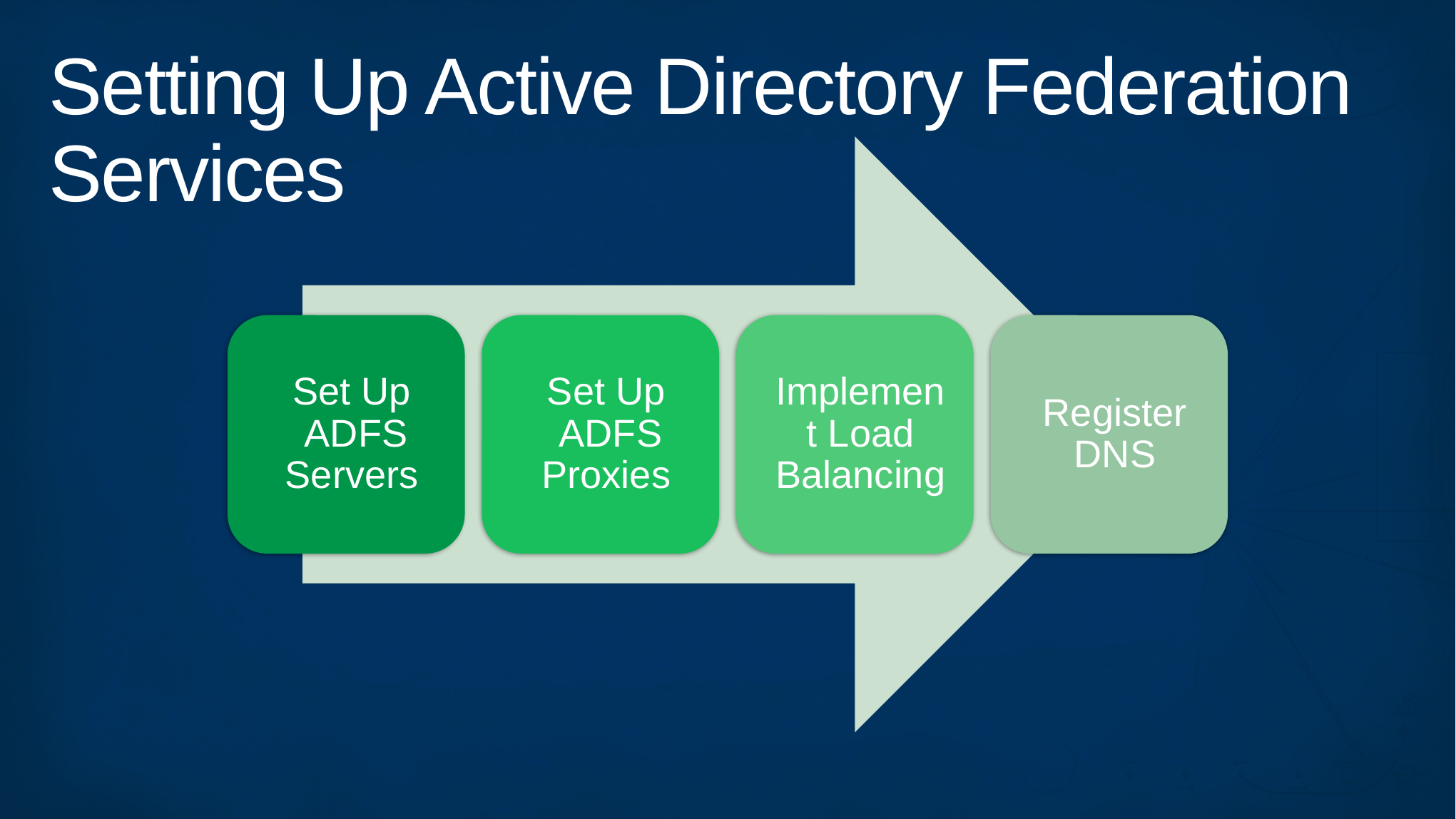

# Setting Up Active Directory Federation Services
Set Up
 ADFS Servers
Set Up
 ADFS Proxies
Implement Load Balancing
Register DNS